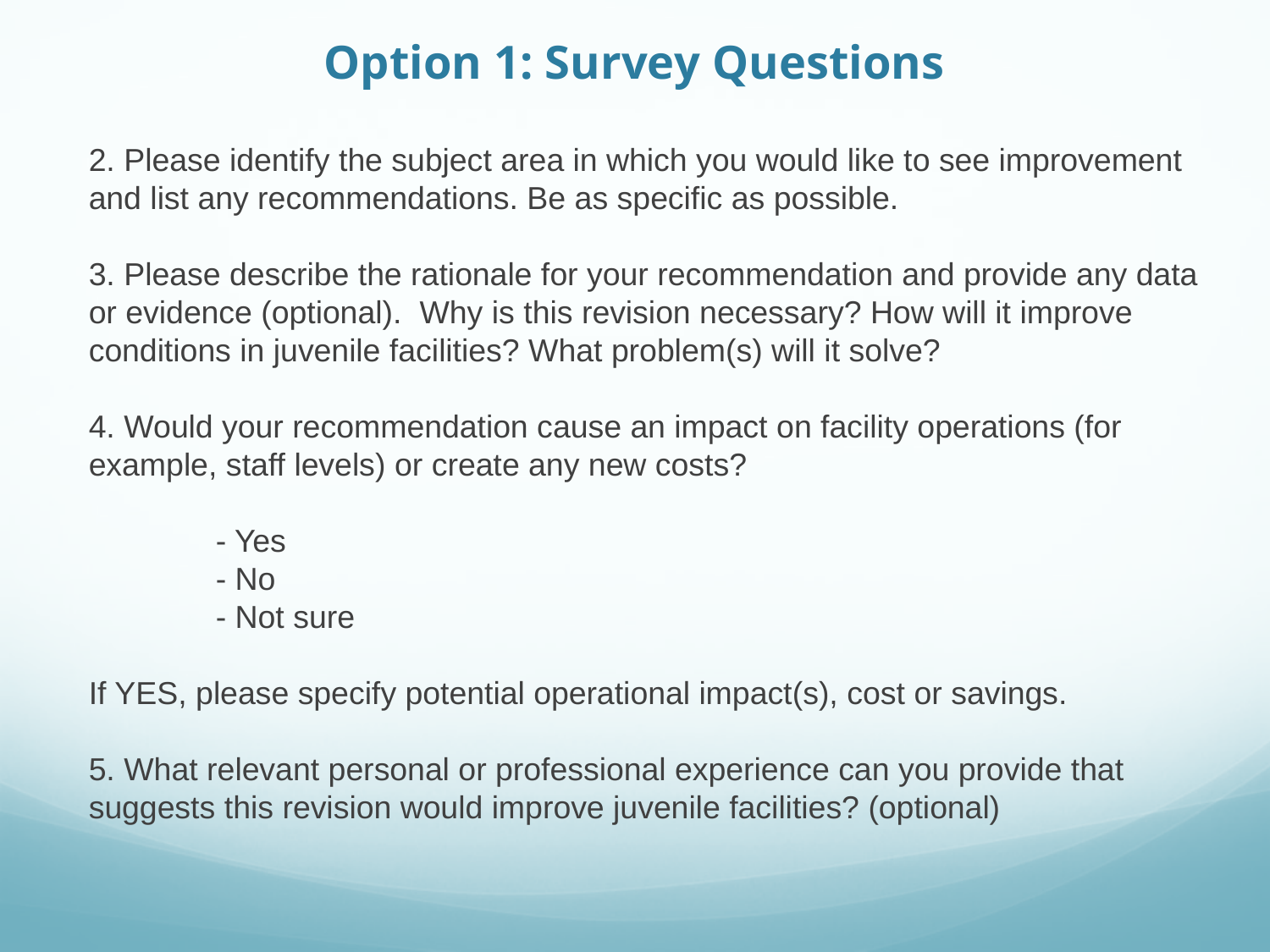

# Option 1: Survey Questions
2. Please identify the subject area in which you would like to see improvement and list any recommendations. Be as specific as possible.

3. Please describe the rationale for your recommendation and provide any data or evidence (optional).  Why is this revision necessary? How will it improve conditions in juvenile facilities? What problem(s) will it solve?

4. Would your recommendation cause an impact on facility operations (for example, staff levels) or create any new costs?

	- Yes
	- No
	- Not sure

If YES, please specify potential operational impact(s), cost or savings.

5. What relevant personal or professional experience can you provide that suggests this revision would improve juvenile facilities? (optional)